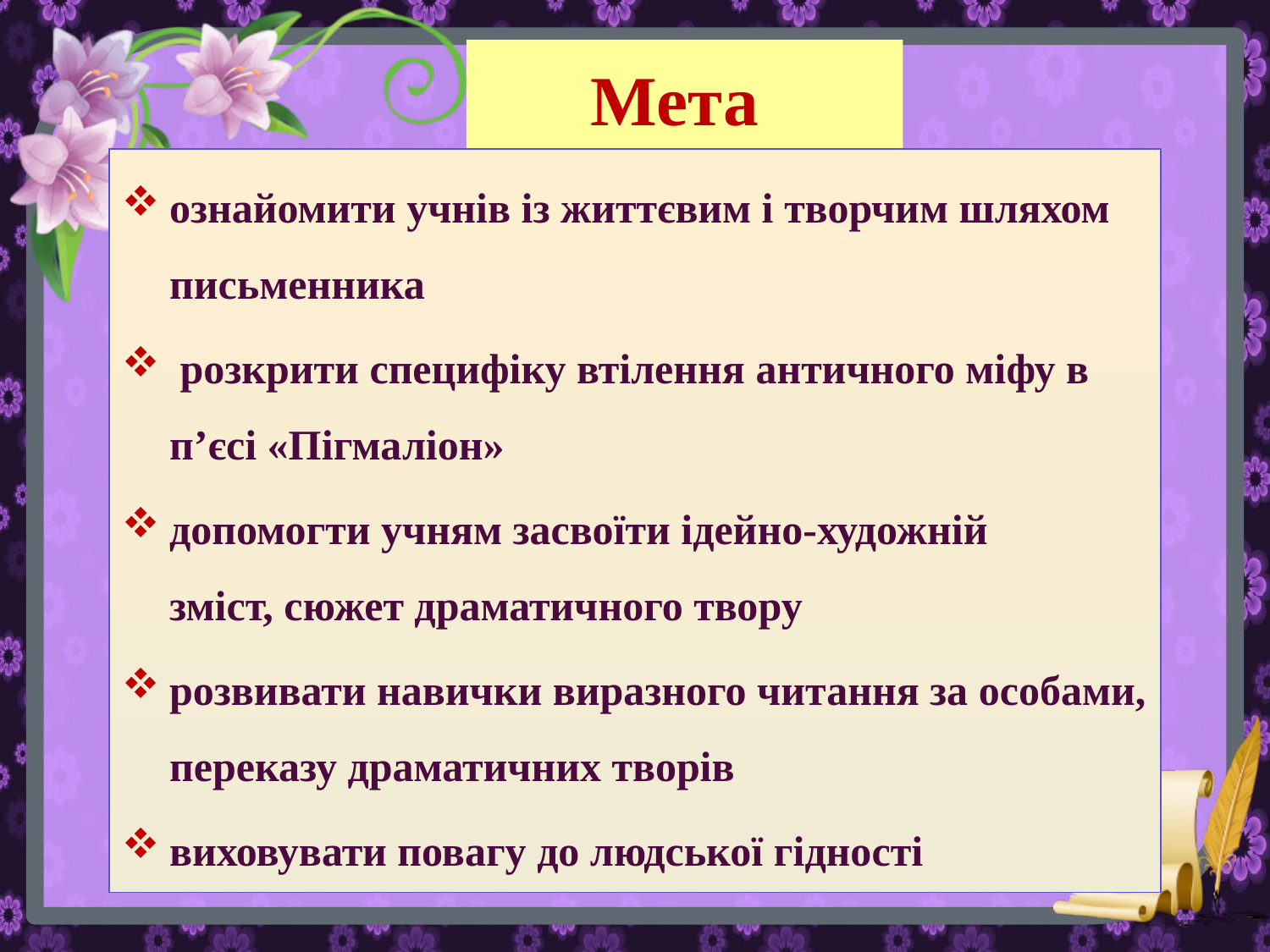

# Мета
ознайомити учнів із життєвим і творчим шляхом  письменника
 розкрити специфіку втілення античного міфу в п’єсі «Пігмаліон»
допомогти учням засвоїти ідейно-художній зміст, сюжет драматичного твору
розвивати навички виразного читання за особами, переказу драматичних творів
виховувати повагу до людської гідності